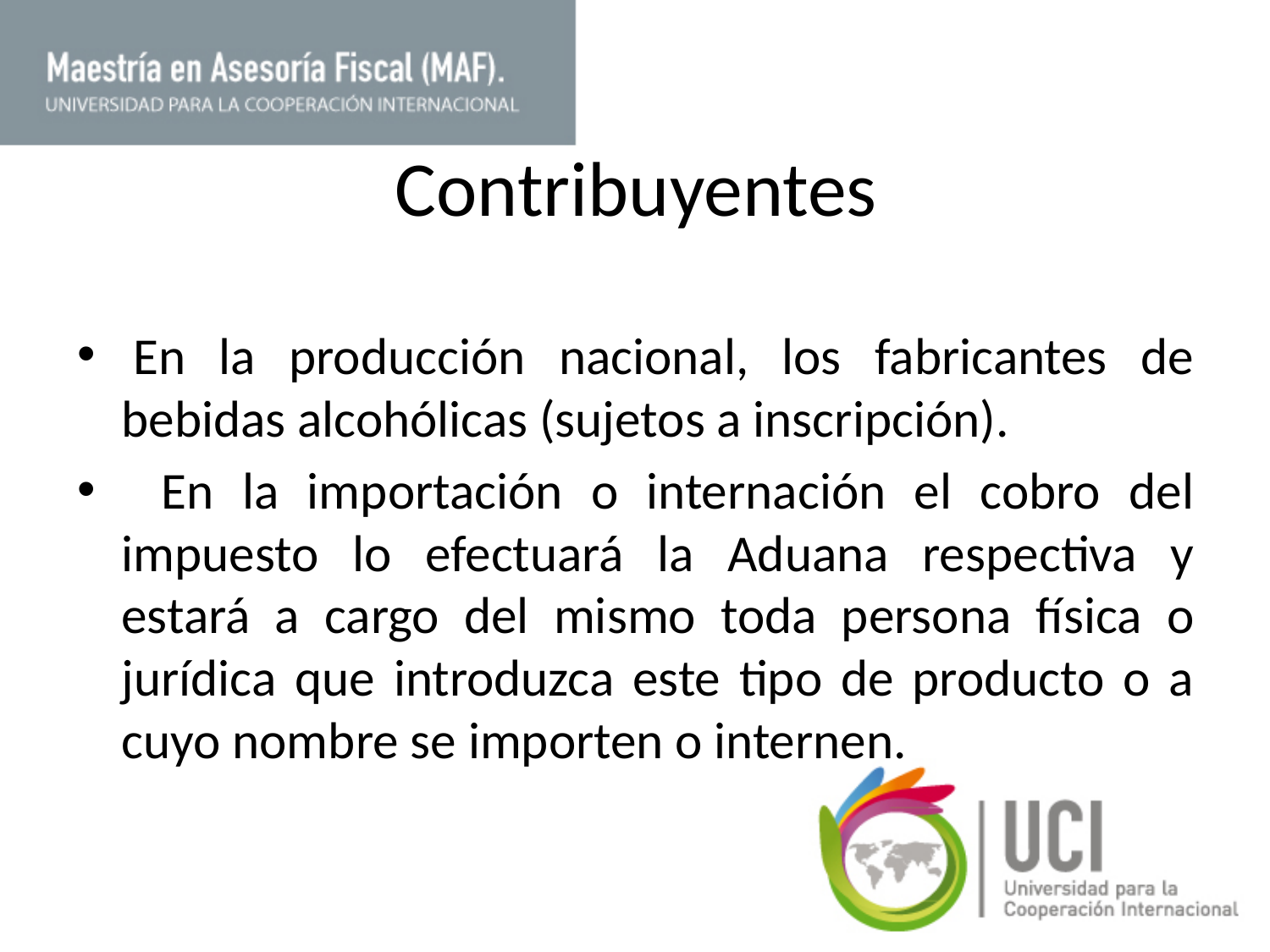

# Contribuyentes
 En la producción nacional, los fabricantes de bebidas alcohólicas (sujetos a inscripción).
  En la importación o internación el cobro del impuesto lo efectuará la Aduana respectiva y estará a cargo del mismo toda persona física o jurídica que introduzca este tipo de producto o a cuyo nombre se importen o internen.